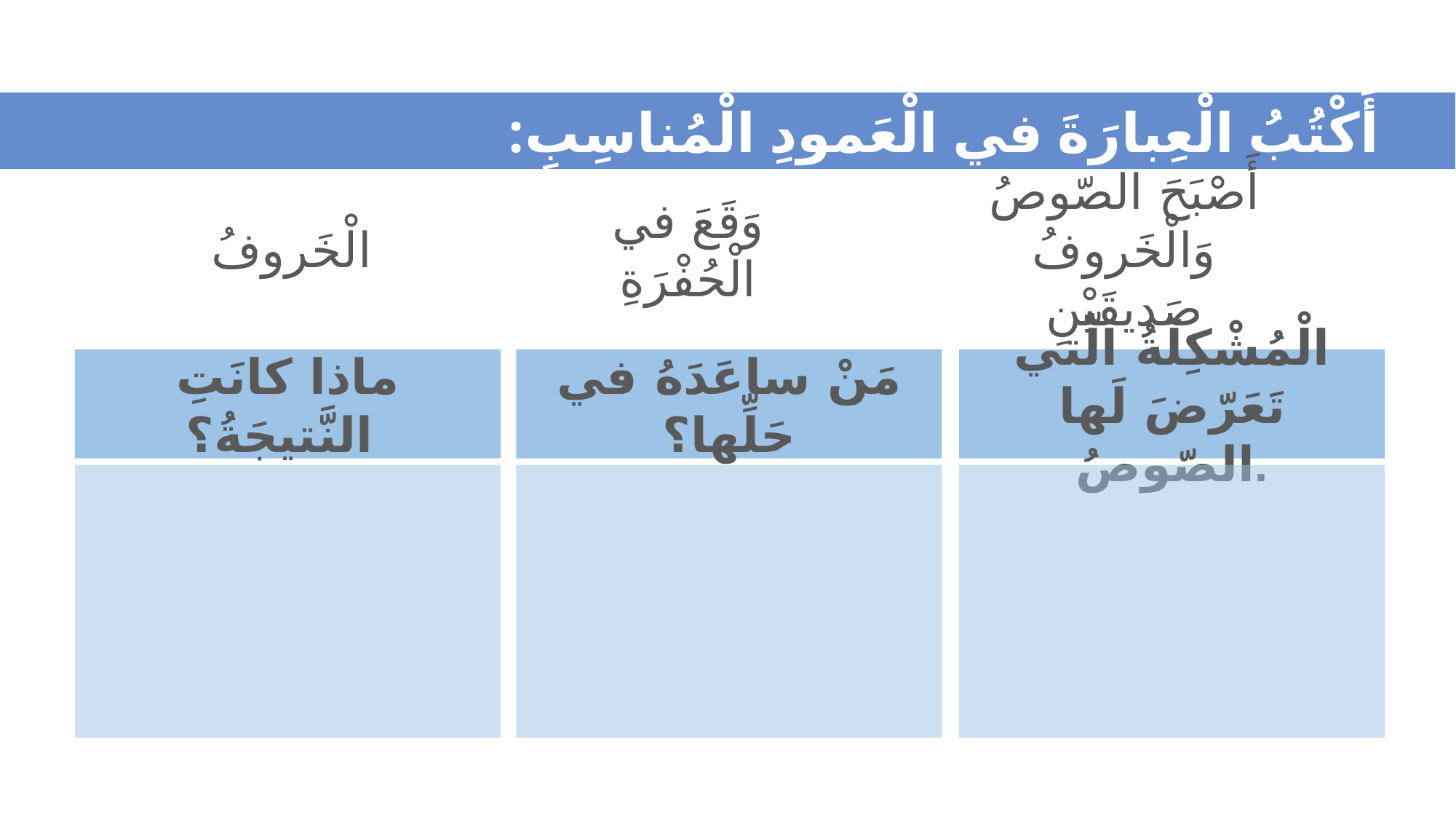

أَكْتُبُ الْعِبارَةَ في الْعَمودِ الْمُناسِبِ:
الْخَروفُ
وَقَعَ في الْحُفْرَةِ
أَصْبَحَ الصّوصُ وَالْخَروفُ صَديقَيْنِ
ماذا كانَتِ النَّتيجَةُ؟
مَنْ ساعَدَهُ في حَلِّها؟
الْمُشْكِلَةُ الّتي تَعَرّضَ لَها الصّوصُ.